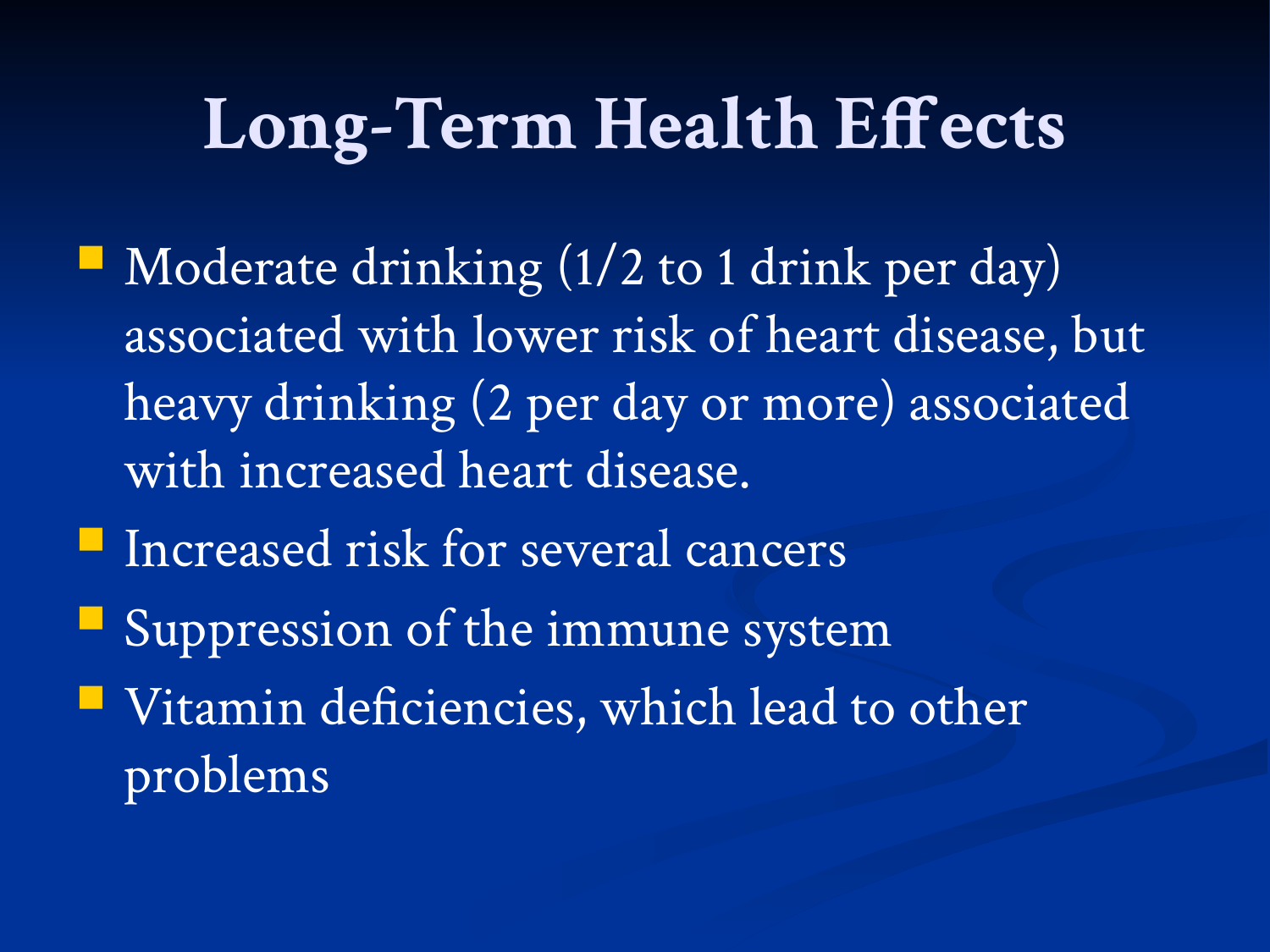

# Long-Term Health Effects
Moderate drinking (1/2 to 1 drink per day) associated with lower risk of heart disease, but heavy drinking (2 per day or more) associated with increased heart disease.
Increased risk for several cancers
Suppression of the immune system
Vitamin deficiencies, which lead to other problems